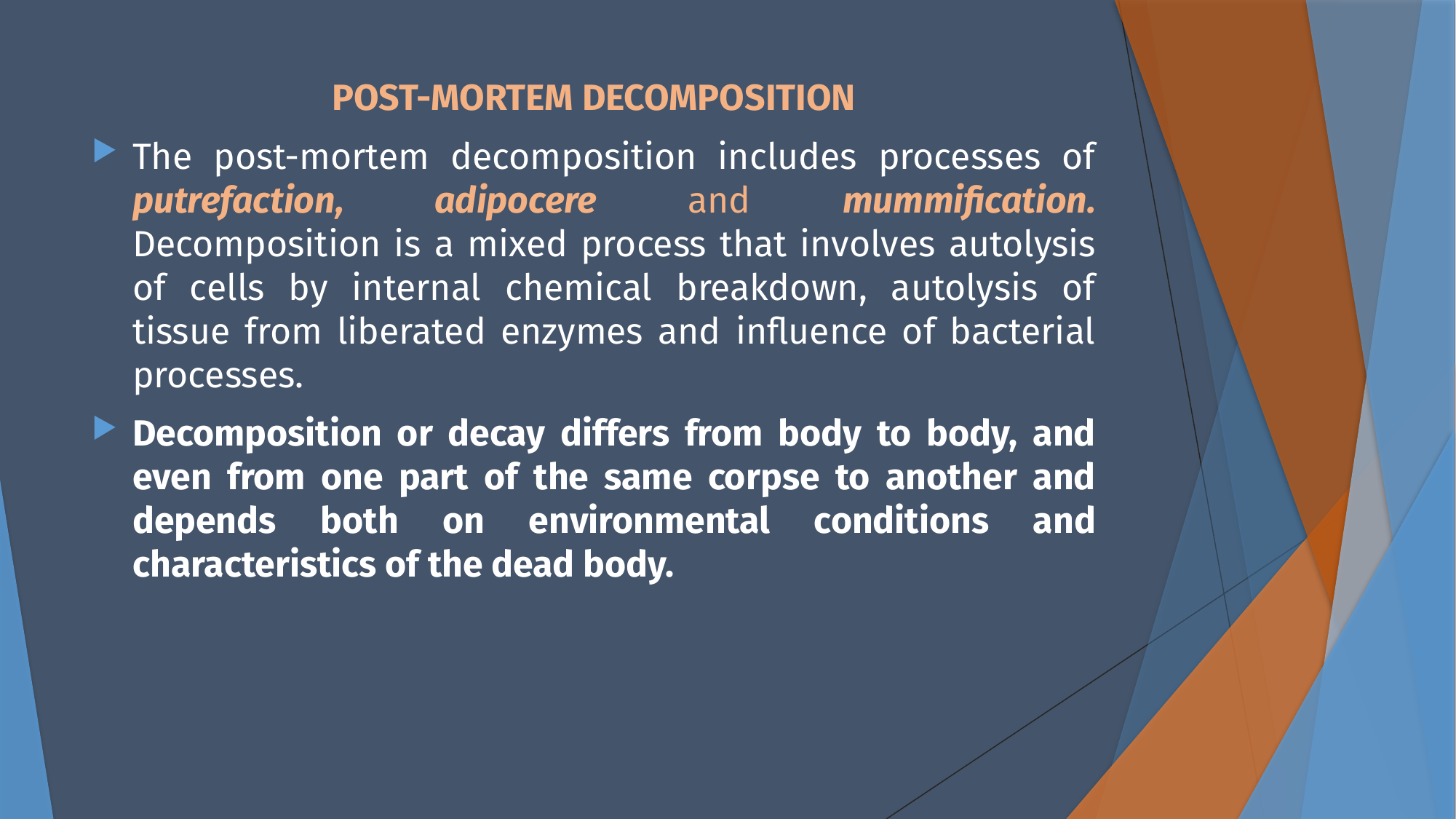

POST-MORTEM DECOMPOSITION
The post-mortem decomposition includes processes of putrefaction, adipocere and mummification. Decomposition is a mixed process that involves autolysis of cells by internal chemical breakdown, autolysis of tissue from liberated enzymes and influence of bacterial processes.
Decomposition or decay differs from body to body, and even from one part of the same corpse to another and depends both on environmental conditions and characteristics of the dead body.